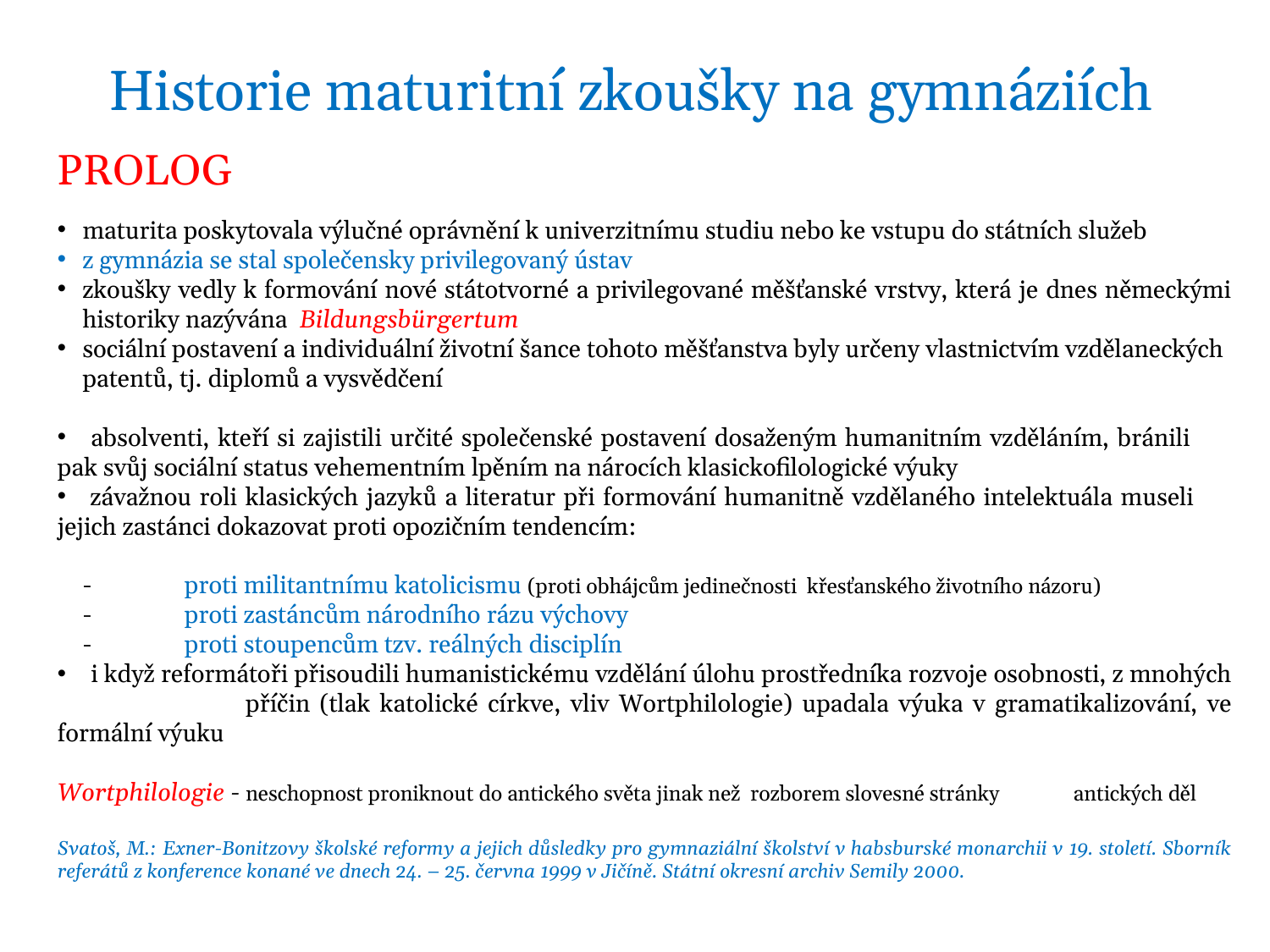

# Historie maturitní zkoušky na gymnáziích
PROLOG

maturita poskytovala výlučné oprávnění k univerzitnímu studiu nebo ke vstupu do státních služeb
z gymnázia se stal společensky privilegovaný ústav
zkoušky vedly k formování nové státotvorné a privilegované měšťanské vrstvy, která je dnes německými historiky nazývána  Bildungsbürgertum
sociální postavení a individuální životní šance tohoto měšťanstva byly určeny vlastnictvím vzdělaneckých patentů, tj. diplomů a vysvědčení

   absolventi, kteří si zajistili určité společenské postavení dosaženým humanitním vzděláním, bránili 	pak svůj sociální status vehementním lpěním na nárocích klasickofilologické výuky
   závažnou roli klasických jazyků a literatur při formování humanitně vzdělaného intelektuála museli 	jejich zastánci dokazovat proti opozičním tendencím:

	-	proti militantnímu katolicismu (proti obhájcům jedinečnosti  křesťanského životního názoru)
	-	proti zastáncům národního rázu výchovy
	-	proti stoupencům tzv. reálných disciplín
    i když reformátoři přisoudili humanistickému vzdělání úlohu prostředníka rozvoje osobnosti, z mnohých            	  příčin (tlak katolické církve, vliv Wortphilologie) upadala výuka v gramatikalizování, ve formální výuku

Wortphilologie - neschopnost proniknout do antického světa jinak než  rozborem slovesné stránky 	antických děl

Svatoš, M.: Exner-Bonitzovy školské reformy a jejich důsledky pro gymnaziální školství v habsburské monarchii v 19. století. Sborník referátů z konference konané ve dnech 24. – 25. června 1999 v Jičíně. Státní okresní archiv Semily 2000.